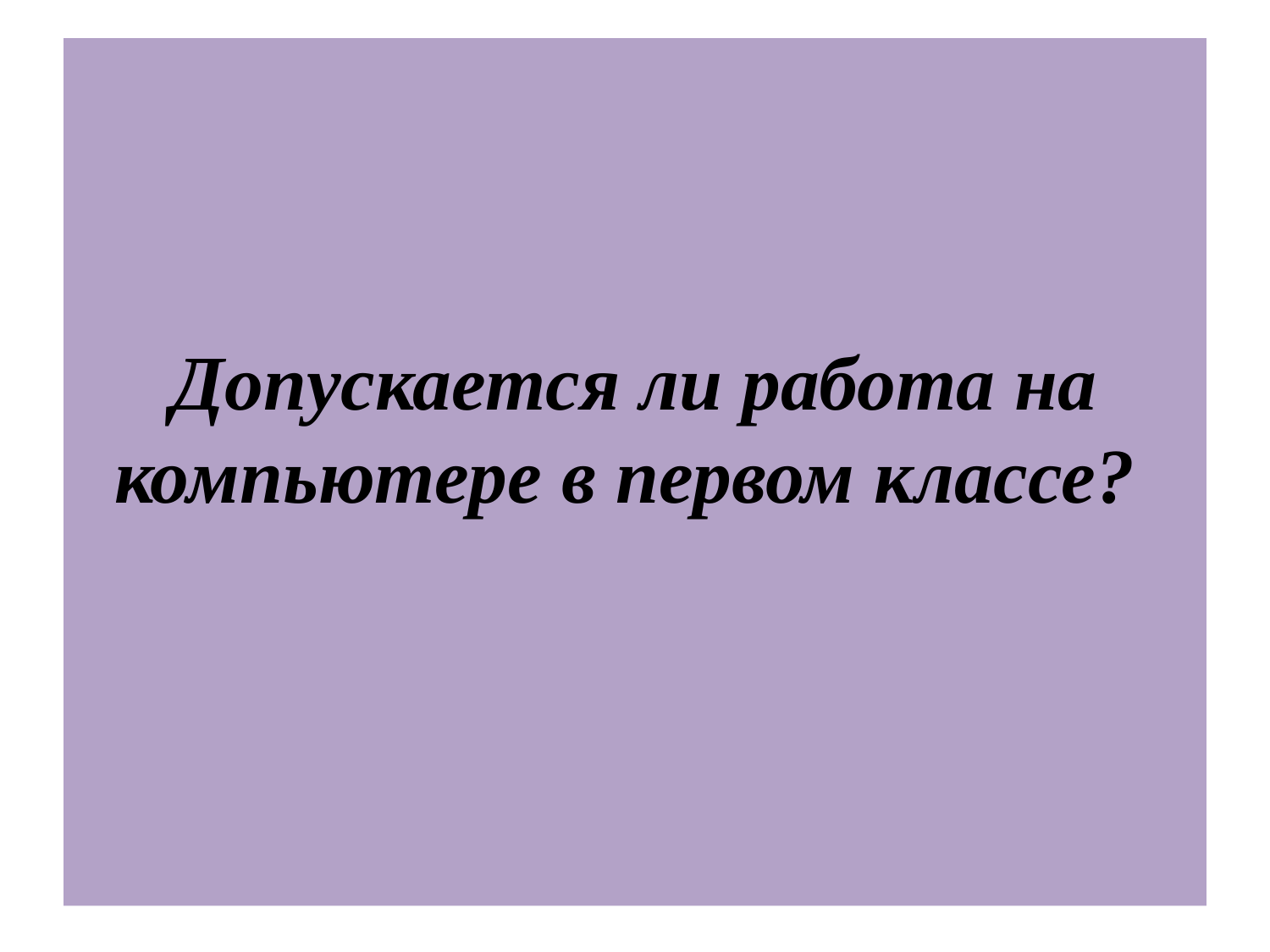

# Допускается ли работа на компьютере в первом классе?